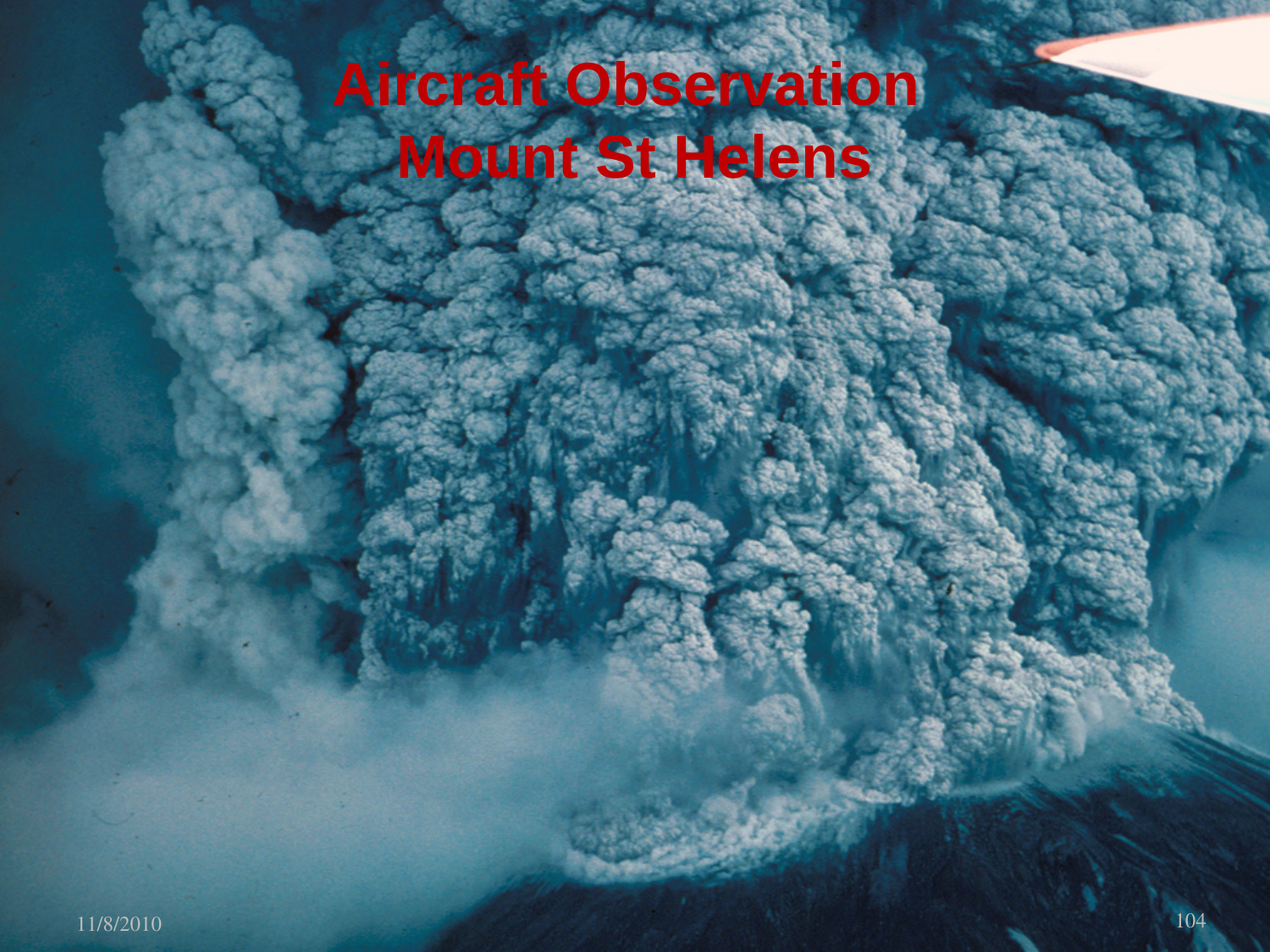

# Aircraft Observation Mount St Helens
11/8/2010
104